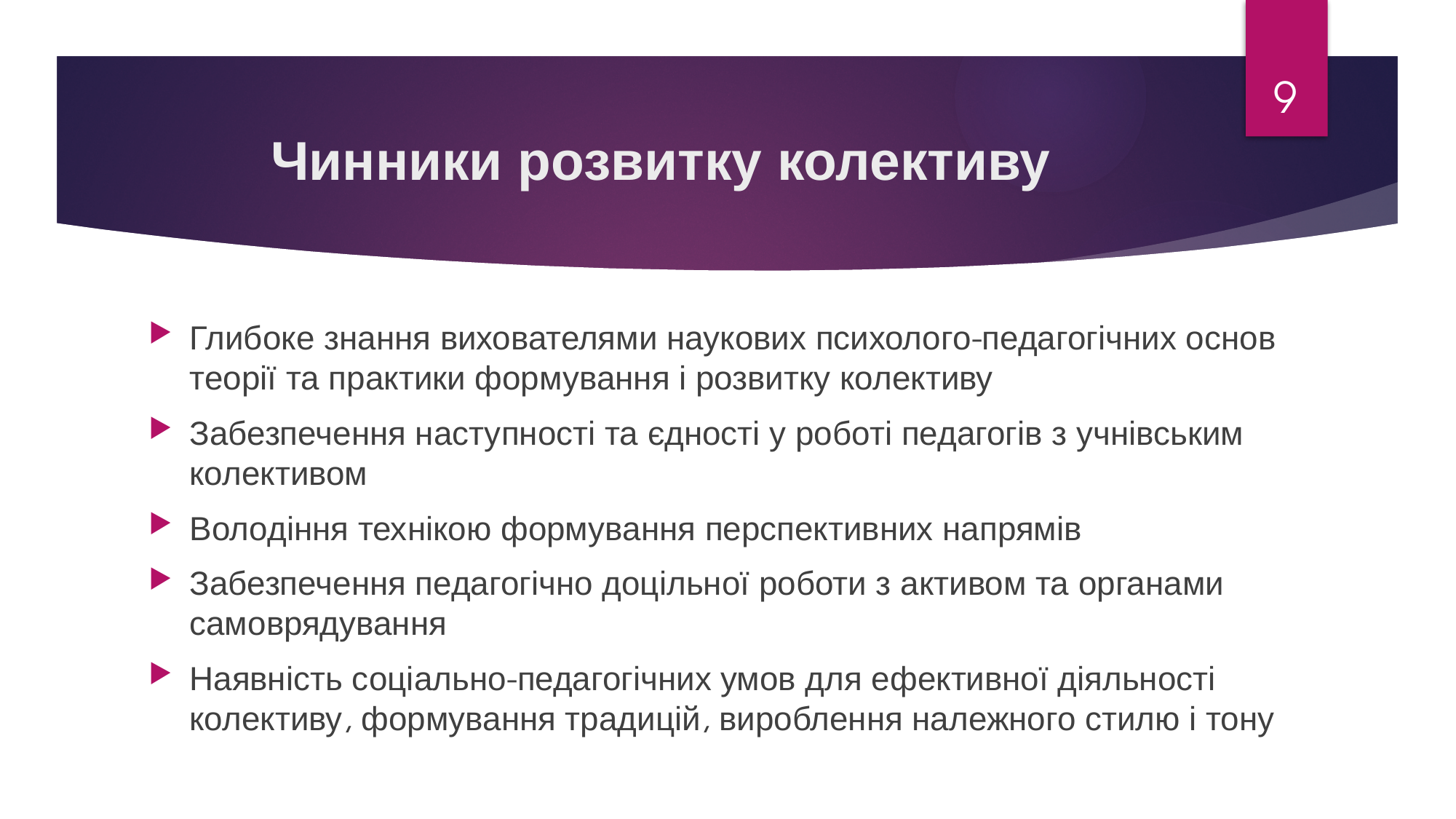

9
# Чинники розвитку колективу
Глибоке знання вихователями наукових психолого-педагогічних основ теорії та практики формування і розвитку колективу
Забезпечення наступності та єдності у роботі педагогів з учнівським колективом
Володіння технікою формування перспективних напрямів
Забезпечення педагогічно доцільної роботи з активом та органами самоврядування
Наявність соціально-педагогічних умов для ефективної діяльності колективу, формування традицій, вироблення належного стилю і тону